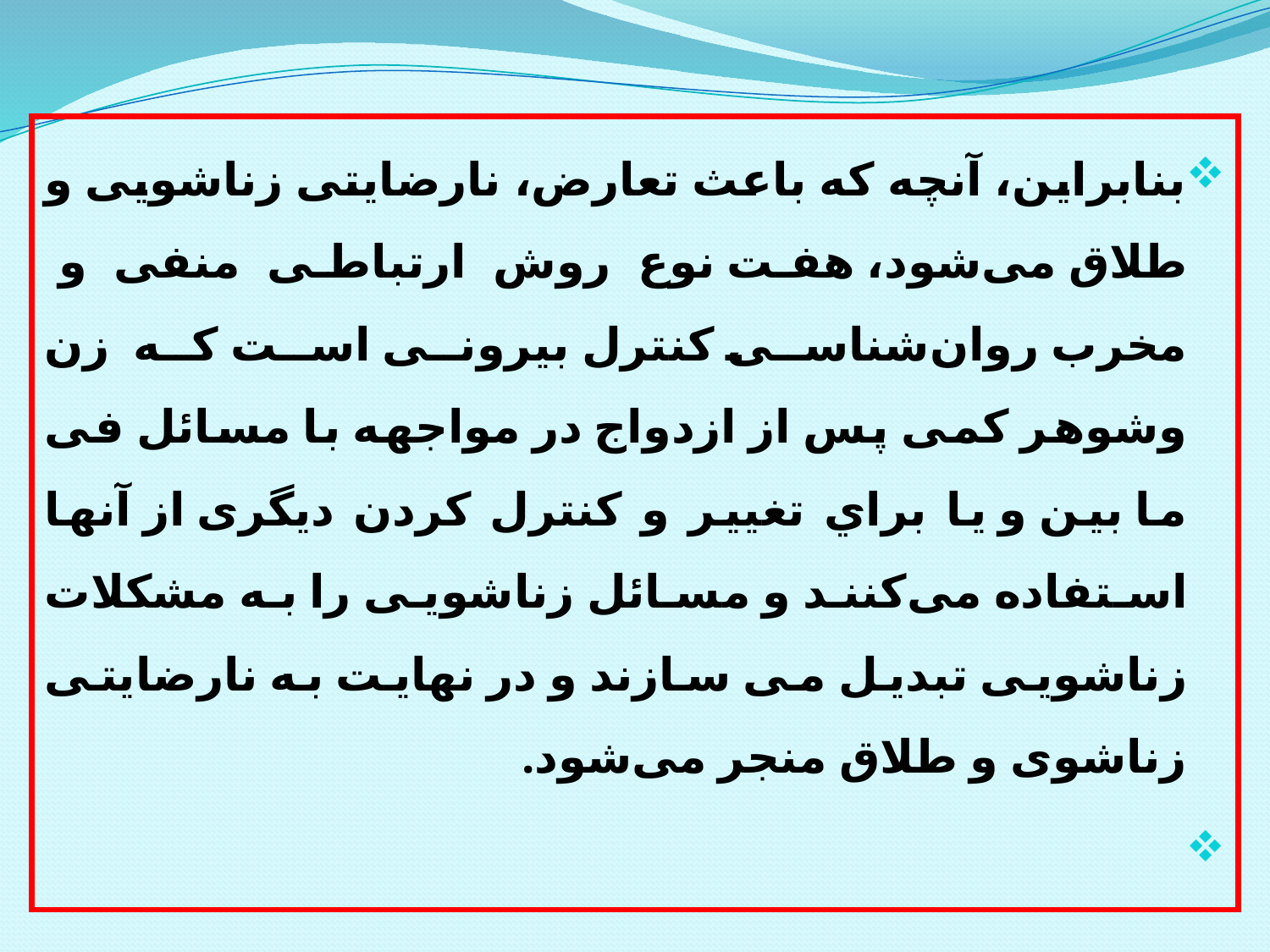

بنابراین، آنچه که باعث تعارض، نارضایتی زناشویی و طلاق می‌شود، هفت نوع روش ارتباطی منفی و مخرب روان‌شناسی کنترل بیرونی است که  زن وشوهر کمی پس از ازدواج در مواجهه با مسائل فی ما بین و یا براي تغییر و كنترل کردن دیگری از آنها استفاده می‌کنند و مسائل زناشویی را به مشکلات زناشویی تبدیل می سازند و در نهایت به نارضایتی زناشوی و طلاق منجر می‌شود.